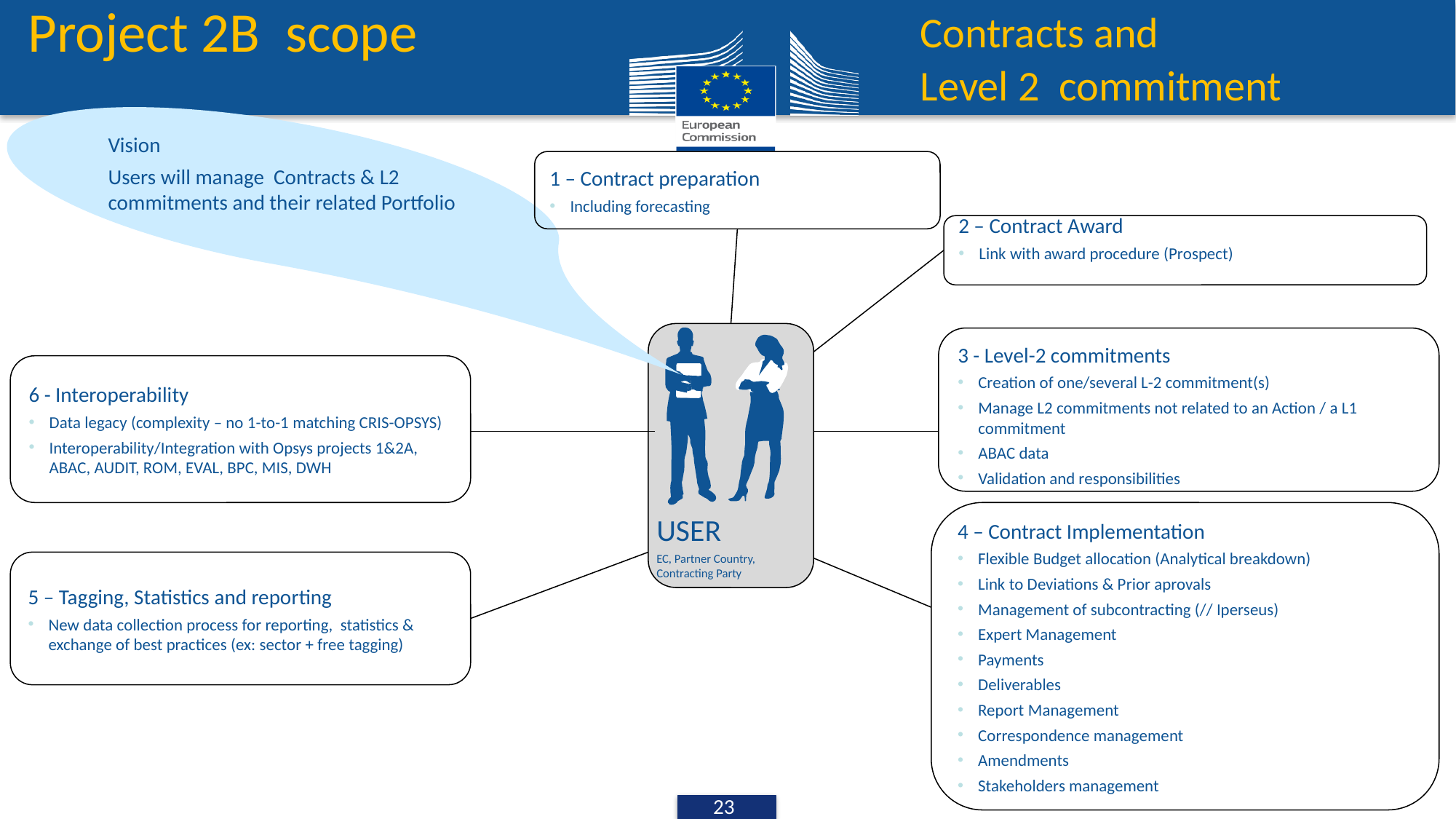

# Project 2B  scope
Contracts and
Level 2  commitment
Vision
Users will manage  Contracts & L2 commitments and their related Portfolio
1 – Contract preparation
Including forecasting
2 – Contract Award
Link with award procedure (Prospect)

3 - Level-2 commitments
Creation of one/several L-2 commitment(s)
Manage L2 commitments not related to an Action / a L1 commitment
ABAC data
Validation and responsibilities

6 - Interoperability
Data legacy (complexity – no 1-to-1 matching CRIS-OPSYS)
Interoperability/Integration with Opsys projects 1&2A, ABAC, AUDIT, ROM, EVAL, BPC, MIS, DWH

4 – Contract Implementation
Flexible Budget allocation (Analytical breakdown)
Link to Deviations & Prior aprovals
Management of subcontracting (// Iperseus)
Expert Management
Payments
Deliverables
Report Management
Correspondence management
Amendments
Stakeholders management
USER
EC, Partner Country, Contracting Party
5 – Tagging, Statistics and reporting
New data collection process for reporting,  statistics & exchange of best practices (ex: sector + free tagging)
23